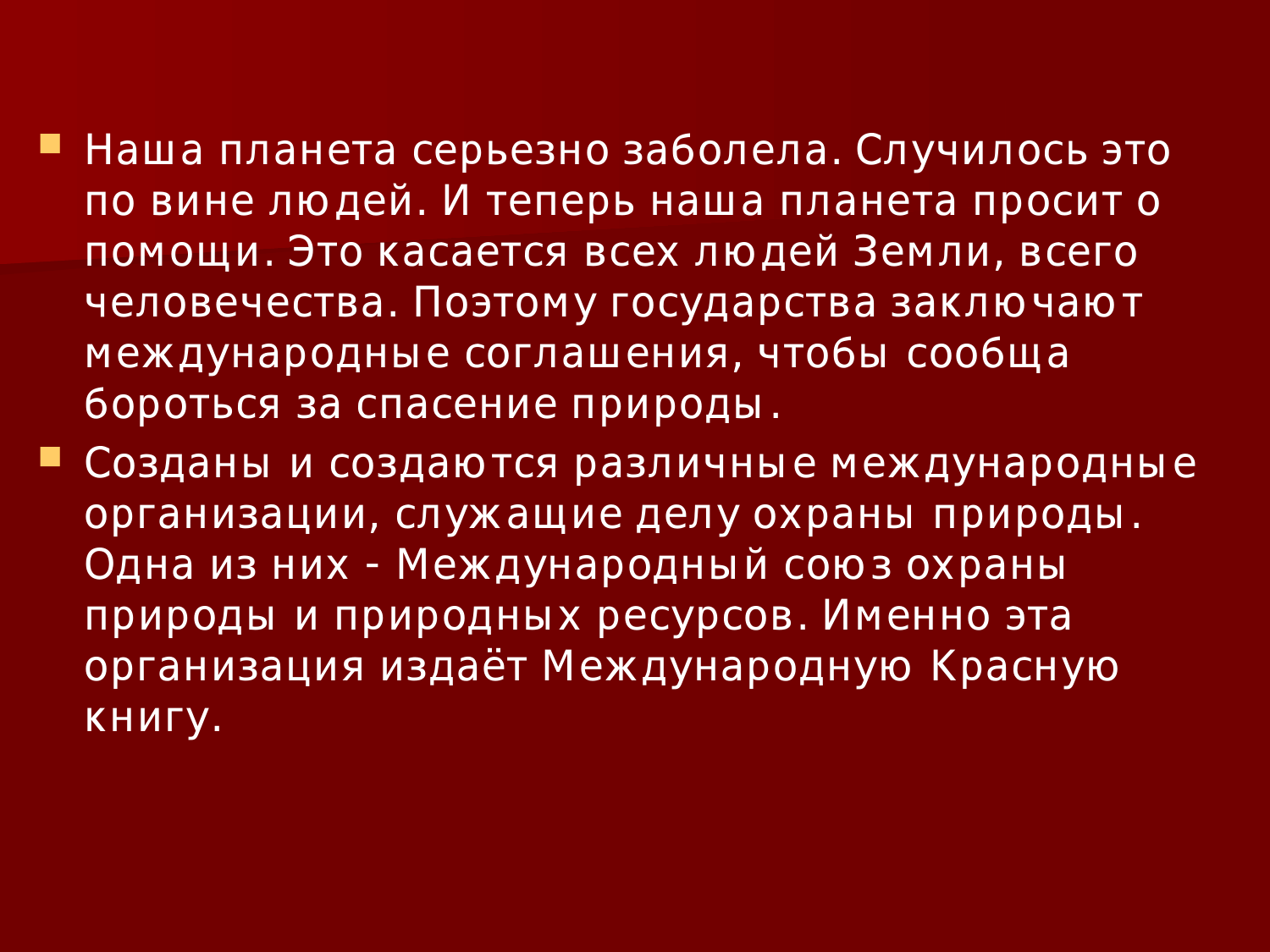

#
Наша планета серьезно заболела. Случилось это по вине людей. И теперь наша планета просит о помощи. Это касается всех людей Земли, всего человечества. Поэтому госу­дарства заключают международные соглашения, чтобы сообща бороться за спасение природы.
Созданы и создаются различные международные организа­ции, служащие делу охраны природы. Одна из них - Междуна­родный союз охраны природы и природных ресурсов. Именно эта организация издаёт Международную Красную книгу.